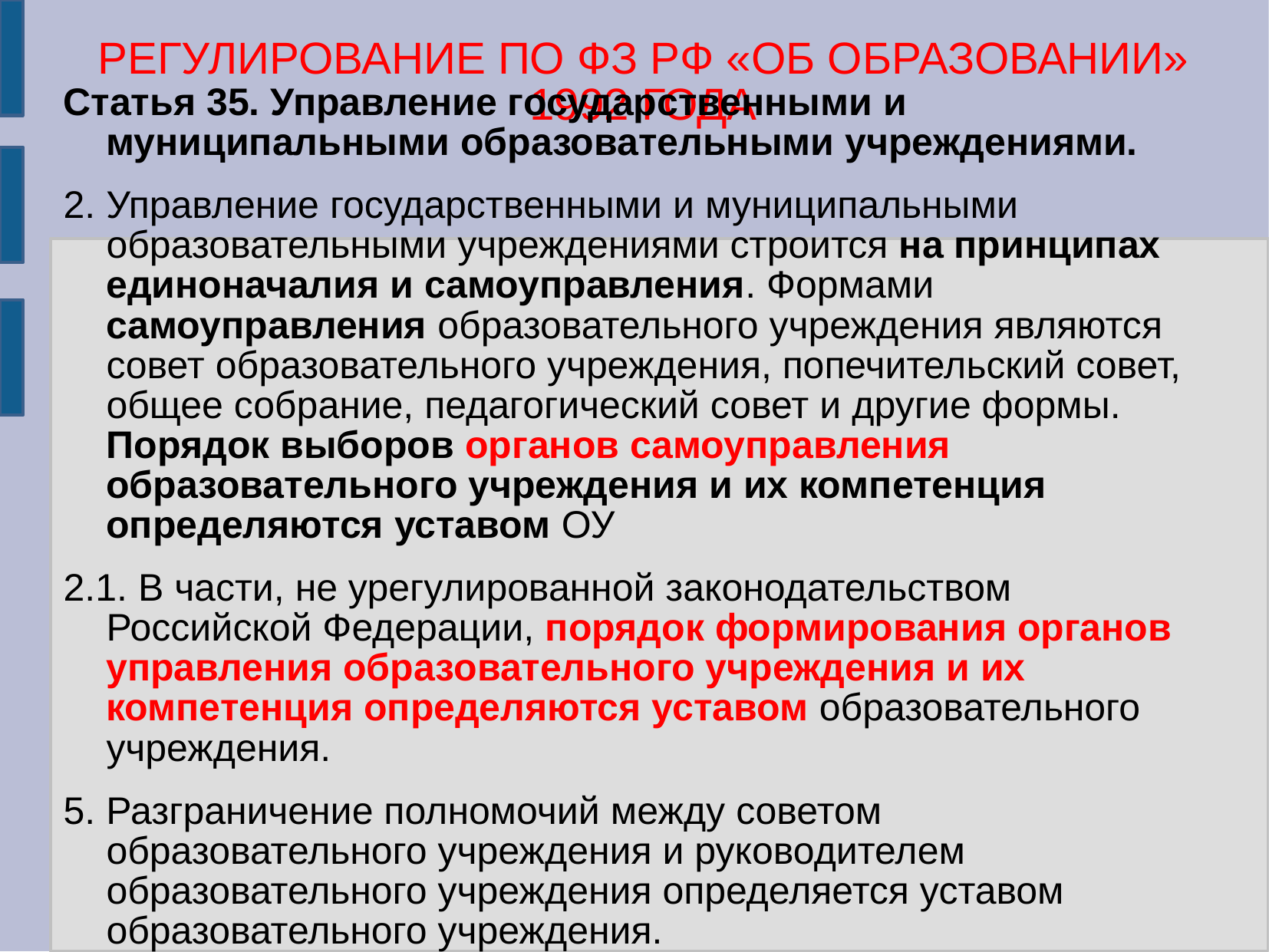

# РЕГУЛИРОВАНИЕ ПО ФЗ РФ «ОБ ОБРАЗОВАНИИ» 1992 ГОДА
Статья 35. Управление государственными и муниципальными образовательными учреждениями.
2. Управление государственными и муниципальными образовательными учреждениями строится на принципах единоначалия и самоуправления. Формами самоуправления образовательного учреждения являются совет образовательного учреждения, попечительский совет, общее собрание, педагогический совет и другие формы. Порядок выборов органов самоуправления образовательного учреждения и их компетенция определяются уставом ОУ
2.1. В части, не урегулированной законодательством Российской Федерации, порядок формирования органов управления образовательного учреждения и их компетенция определяются уставом образовательного учреждения.
5. Разграничение полномочий между советом образовательного учреждения и руководителем образовательного учреждения определяется уставом образовательного учреждения.